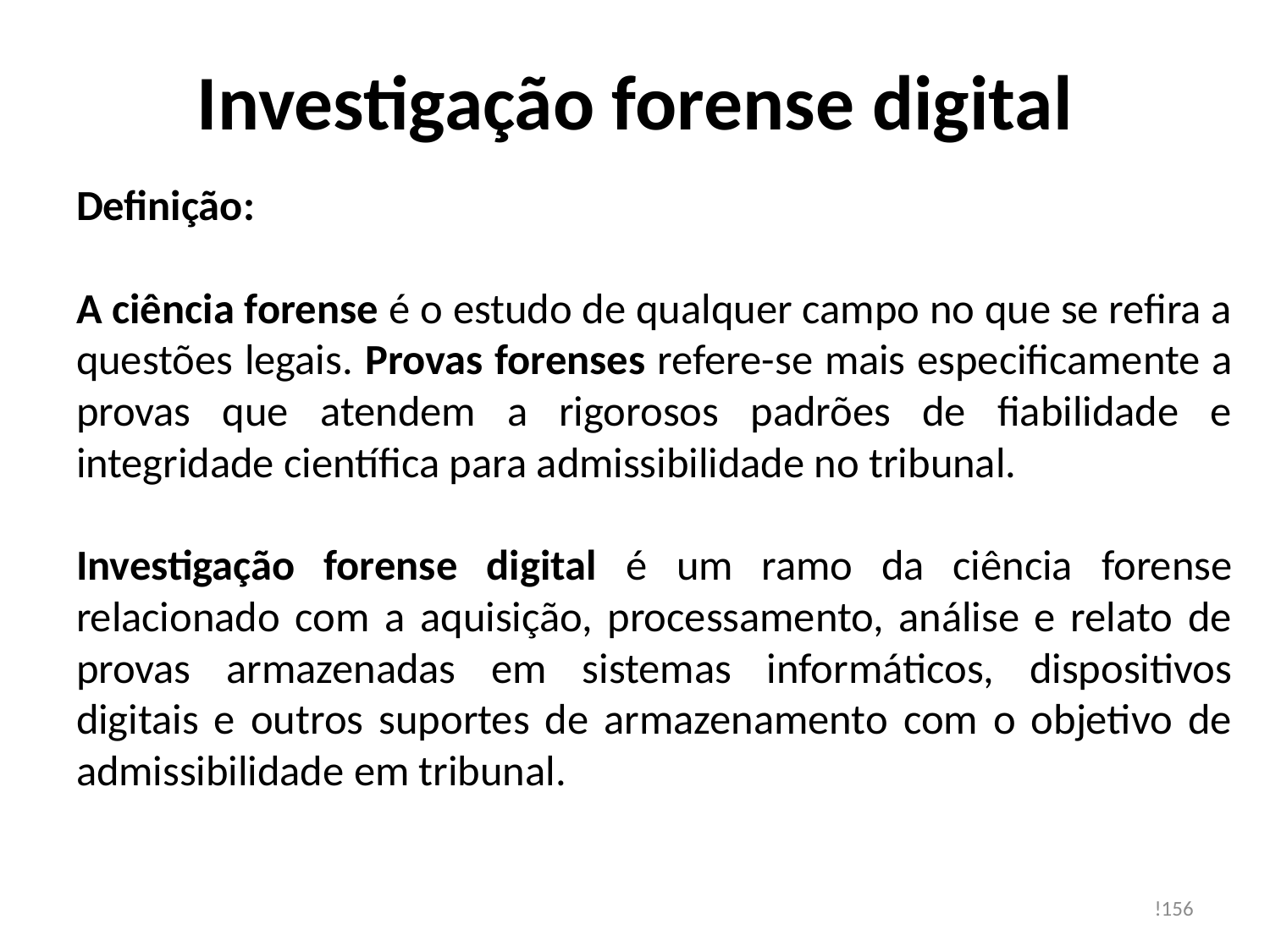

# Investigação forense digital
Definição:

A ciência forense é o estudo de qualquer campo no que se refira a questões legais. Provas forenses refere-se mais especificamente a provas que atendem a rigorosos padrões de fiabilidade e integridade científica para admissibilidade no tribunal.

Investigação forense digital é um ramo da ciência forense relacionado com a aquisição, processamento, análise e relato de provas armazenadas em sistemas informáticos, dispositivos digitais e outros suportes de armazenamento com o objetivo de admissibilidade em tribunal.

!156